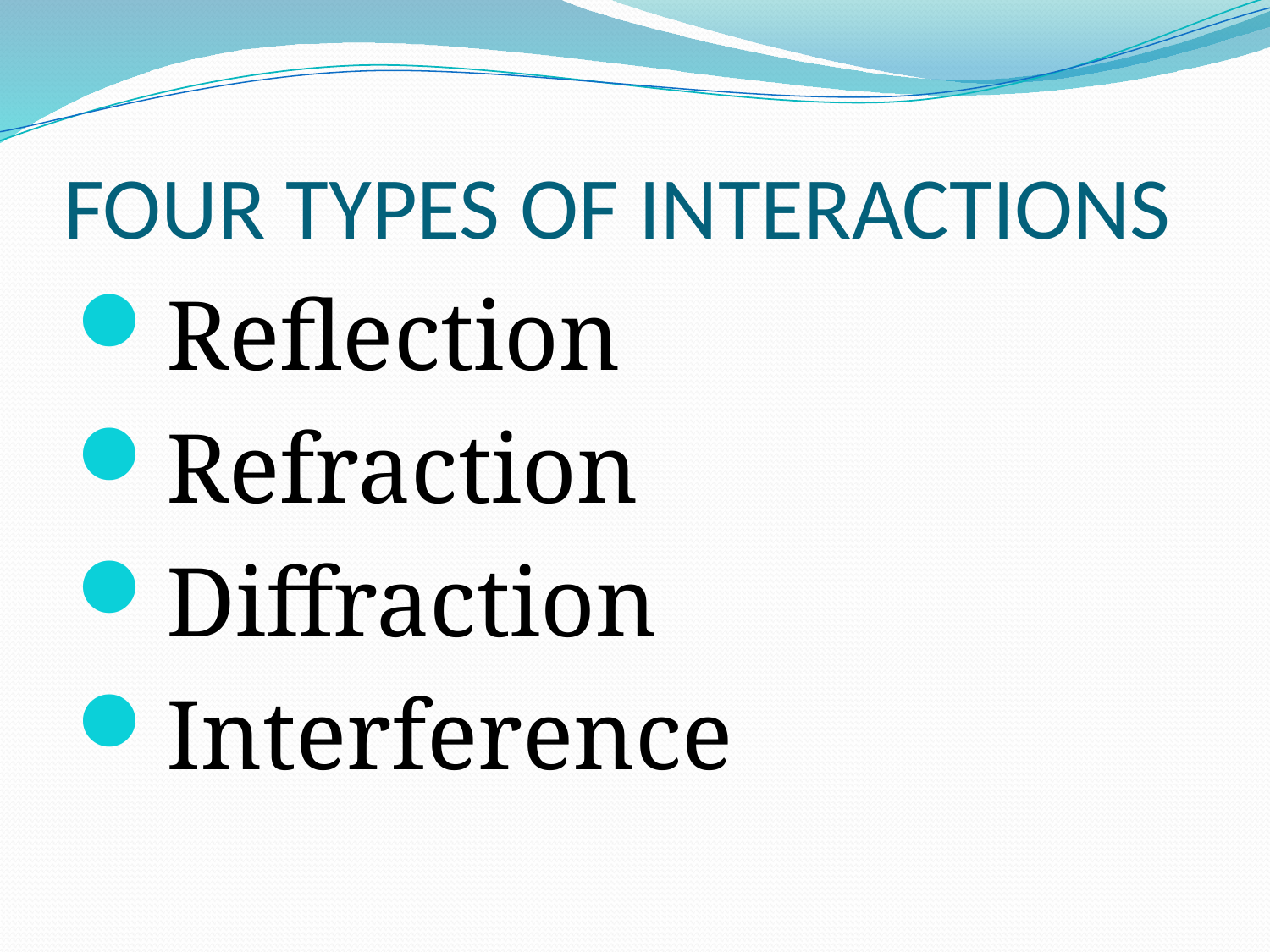

# FOUR TYPES OF INTERACTIONS
Reflection
Refraction
Diffraction
Interference